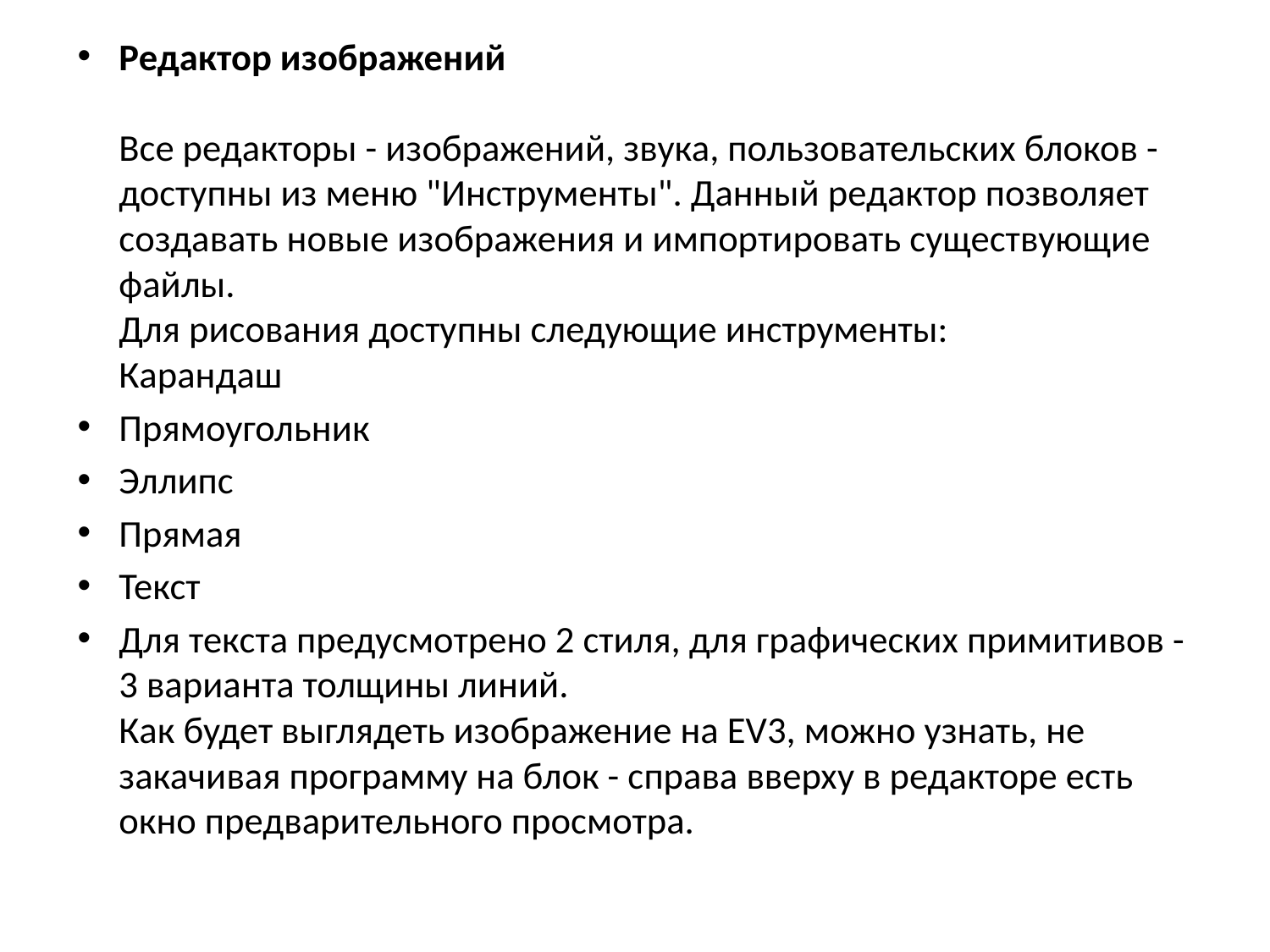

Редактор изображений
Все редакторы - изображений, звука, пользовательских блоков - доступны из меню "Инструменты". Данный редактор позволяет создавать новые изображения и импортировать существующие файлы.
Для рисования доступны следующие инструменты:
Карандаш
Прямоугольник
Эллипс
Прямая
Текст
Для текста предусмотрено 2 стиля, для графических примитивов - 3 варианта толщины линий.
Как будет выглядеть изображение на EV3, можно узнать, не закачивая программу на блок - справа вверху в редакторе есть окно предварительного просмотра.